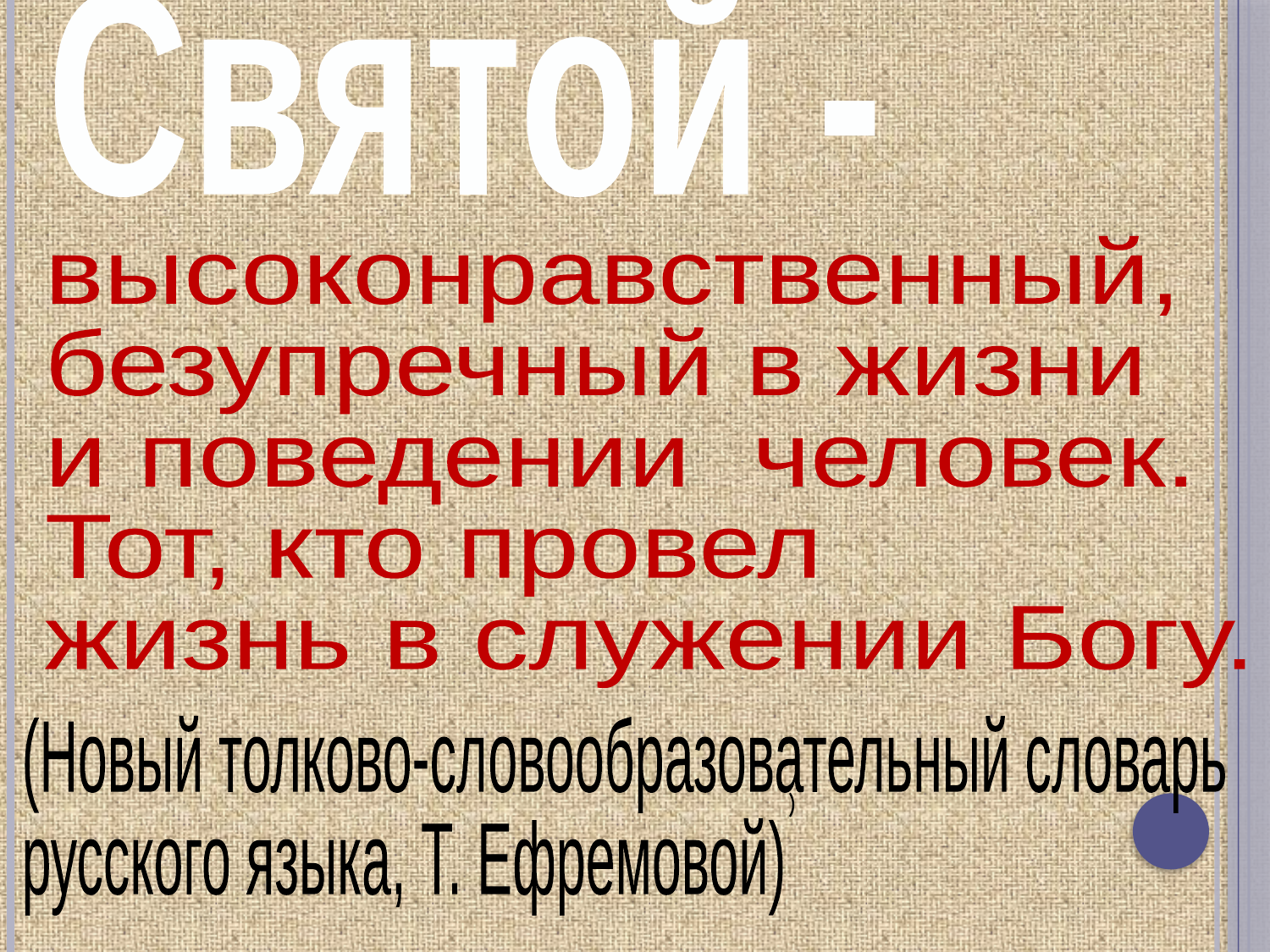

Святой -
высоконравственный,
безупречный в жизни
и поведении  человек.
Тот, кто провел
жизнь в служении Богу.
(Новый толково-словообразовательный словарь
русского языка, Т. Ефремовой)
)